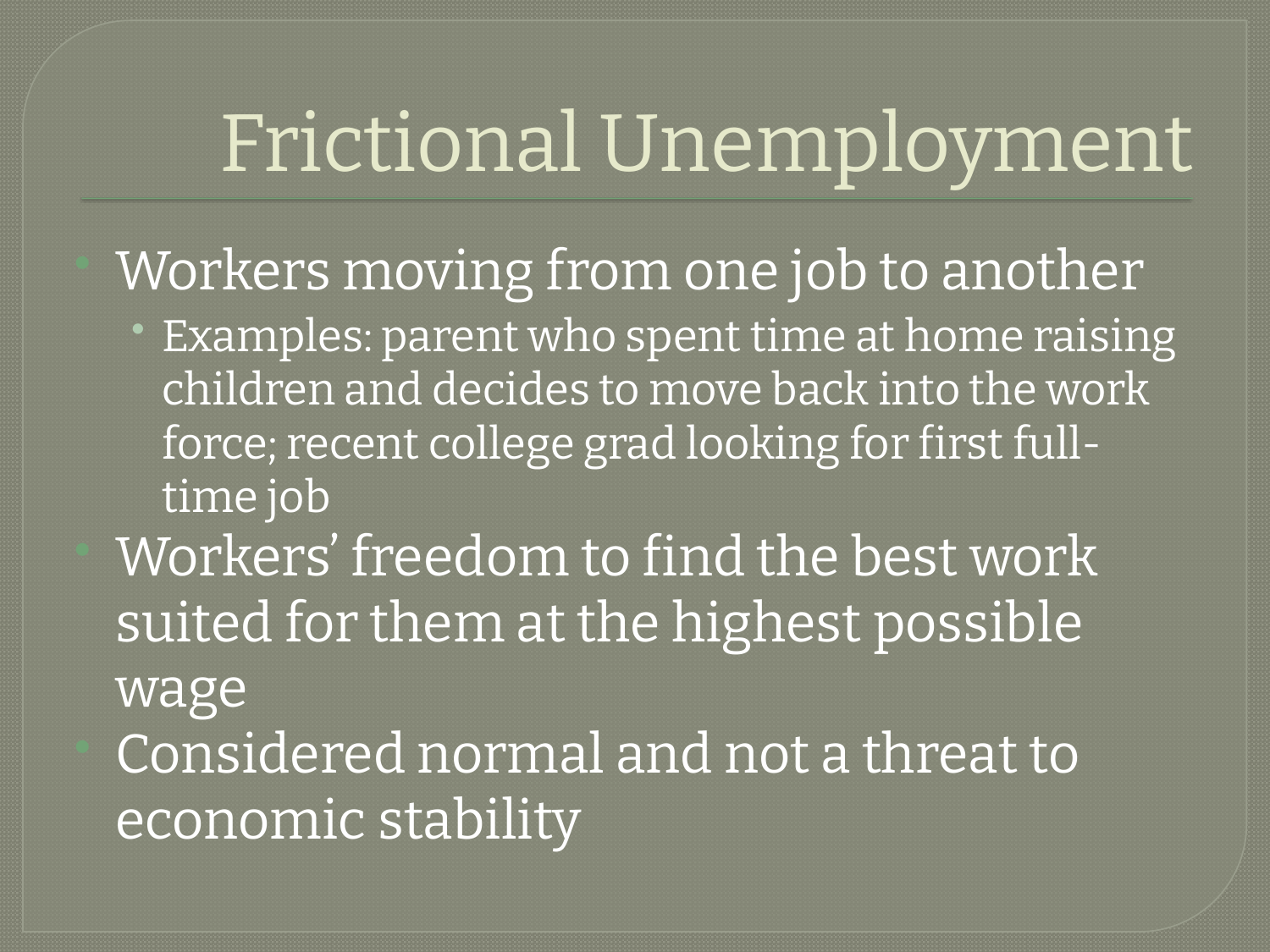

# Frictional Unemployment
Workers moving from one job to another
Examples: parent who spent time at home raising children and decides to move back into the work force; recent college grad looking for first full-time job
Workers’ freedom to find the best work suited for them at the highest possible wage
Considered normal and not a threat to economic stability